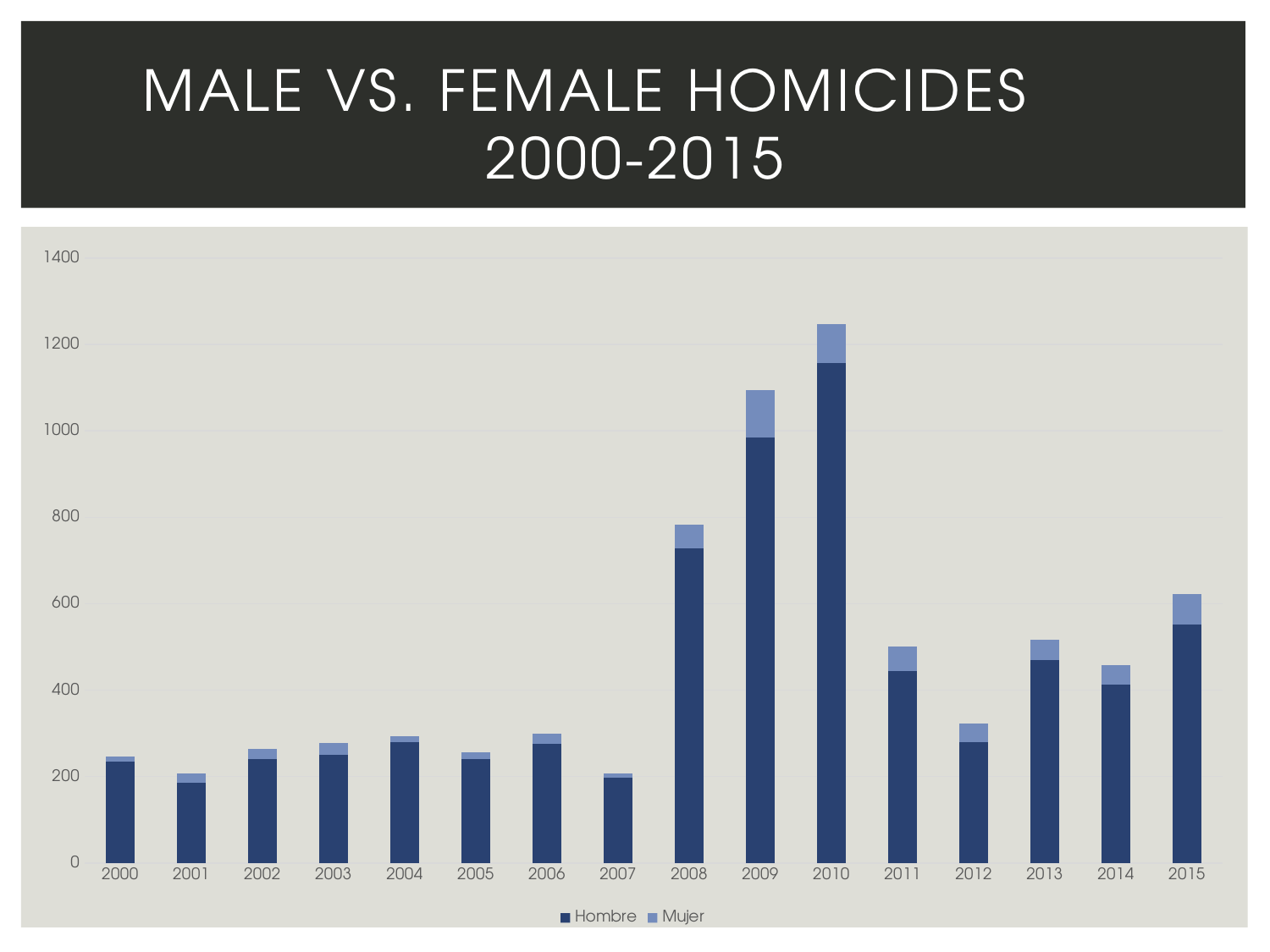

# Male vs. female homicides      2000-2015

### Chart

| Category | Hombre | Mujer |
|---|---|---|
| 2000.0 | 234.0 | 13.0 |
| 2001.0 | 186.0 | 22.0 |
| 2002.0 | 241.0 | 23.0 |
| 2003.0 | 251.0 | 27.0 |
| 2004.0 | 279.0 | 14.0 |
| 2005.0 | 240.0 | 15.0 |
| 2006.0 | 275.0 | 25.0 |
| 2007.0 | 197.0 | 10.0 |
| 2008.0 | 728.0 | 54.0 |
| 2009.0 | 985.0 | 109.0 |
| 2010.0 | 1157.0 | 90.0 |
| 2011.0 | 445.0 | 55.0 |
| 2012.0 | 280.0 | 43.0 |
| 2013.0 | 470.0 | 46.0 |
| 2014.0 | 412.0 | 45.0 |
| 2015.0 | 552.0 | 71.0 |